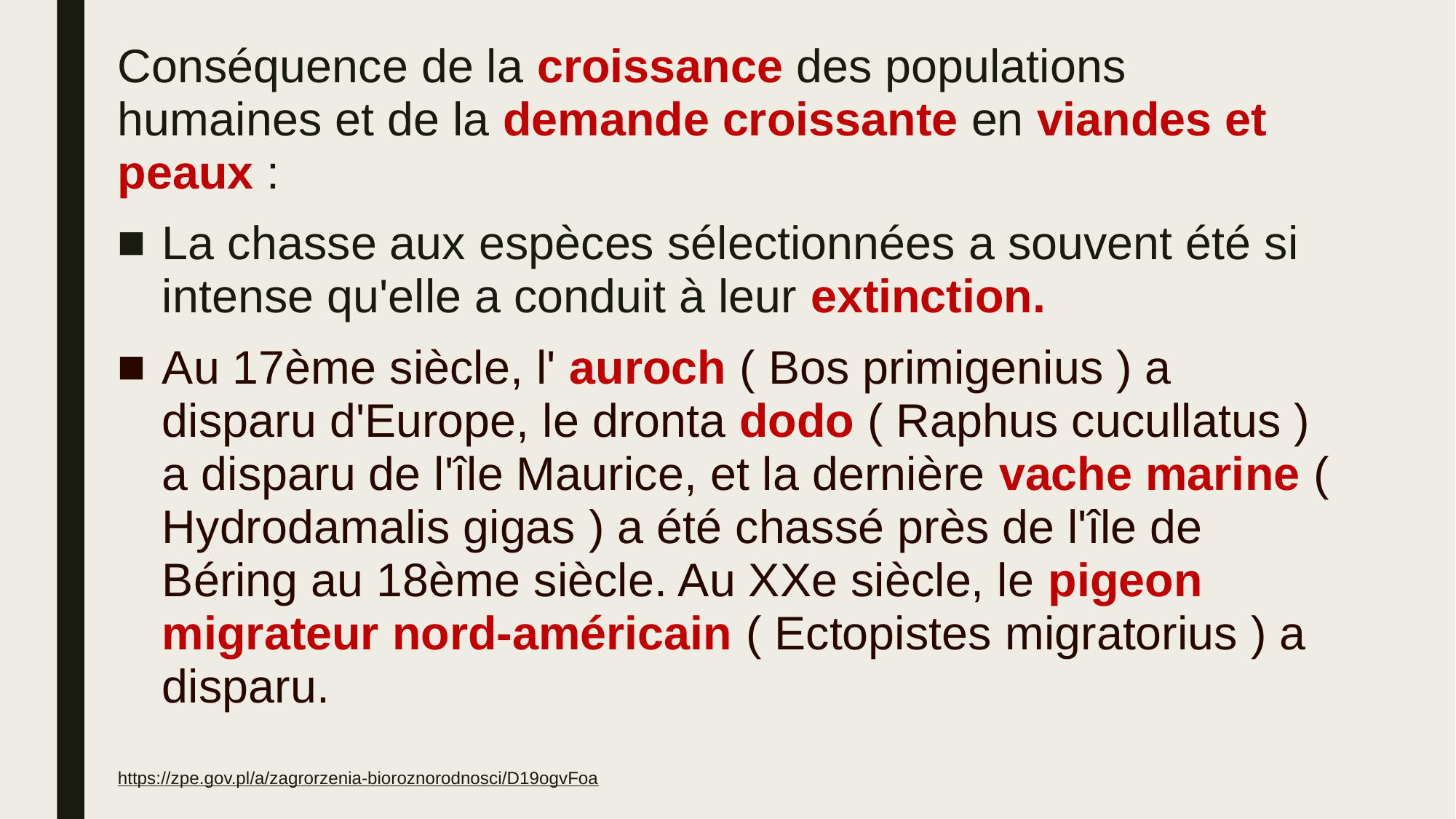

Conséquence de la croissance des populations humaines et de la demande croissante en viandes et peaux :
La chasse aux espèces sélectionnées a souvent été si intense qu'elle a conduit à leur extinction.
Au 17ème siècle, l' auroch ( Bos primigenius ) a disparu d'Europe, le dronta dodo ( Raphus cucullatus ) a disparu de l'île Maurice, et la dernière vache marine ( Hydrodamalis gigas ) a été chassé près de l'île de Béring au 18ème siècle. Au XXe siècle, le pigeon migrateur nord-américain ( Ectopistes migratorius ) a disparu.

https://zpe.gov.pl/a/zagrorzenia-bioroznorodnosci/D19ogvFoa